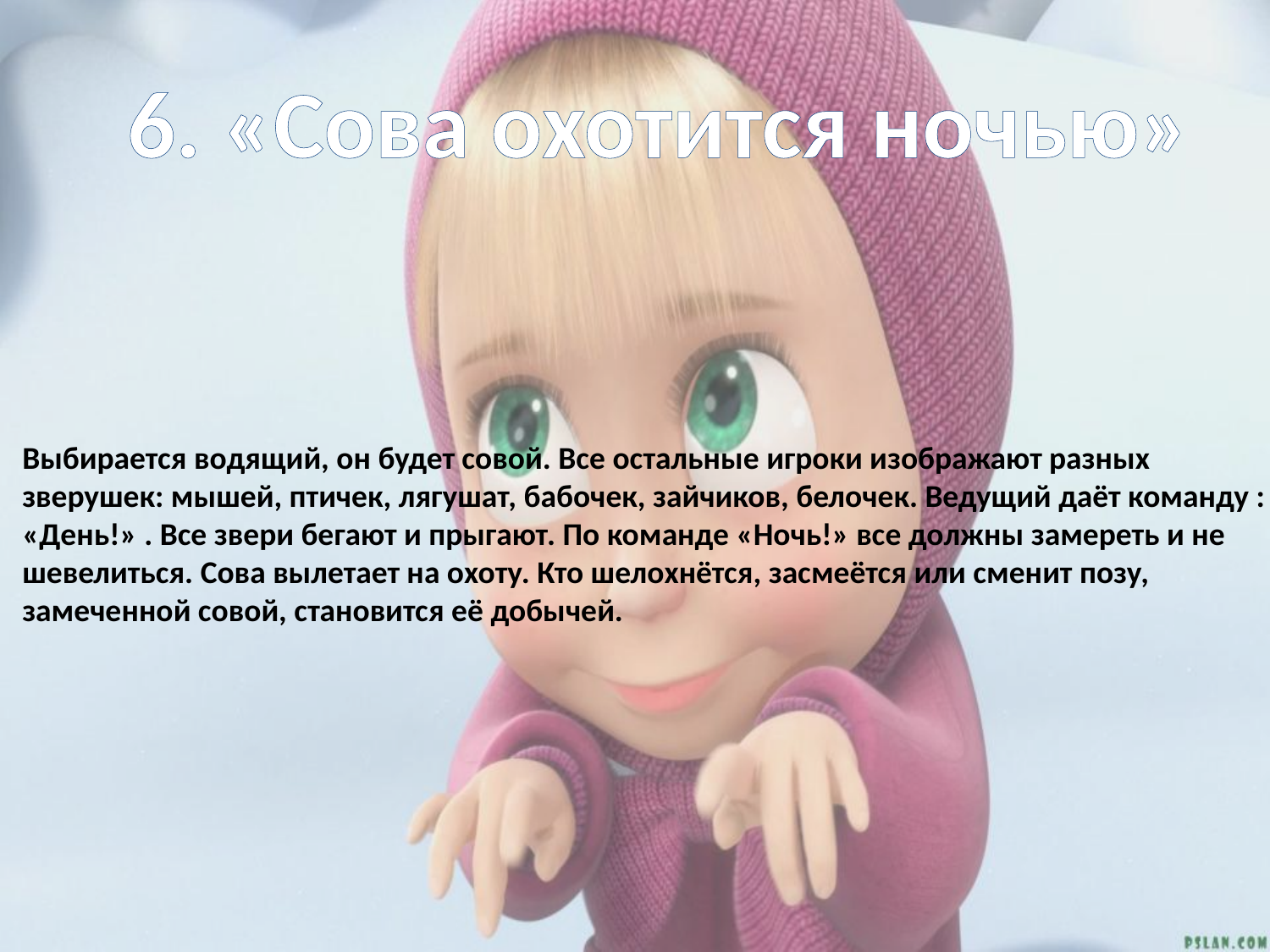

6. «Сова охотится ночью»
Выбирается водящий, он будет совой. Все остальные игроки изображают разных зверушек: мышей, птичек, лягушат, бабочек, зайчиков, белочек. Ведущий даёт команду :
«День!» . Все звери бегают и прыгают. По команде «Ночь!» все должны замереть и не шевелиться. Сова вылетает на охоту. Кто шелохнётся, засмеётся или сменит позу, замеченной совой, становится её добычей.